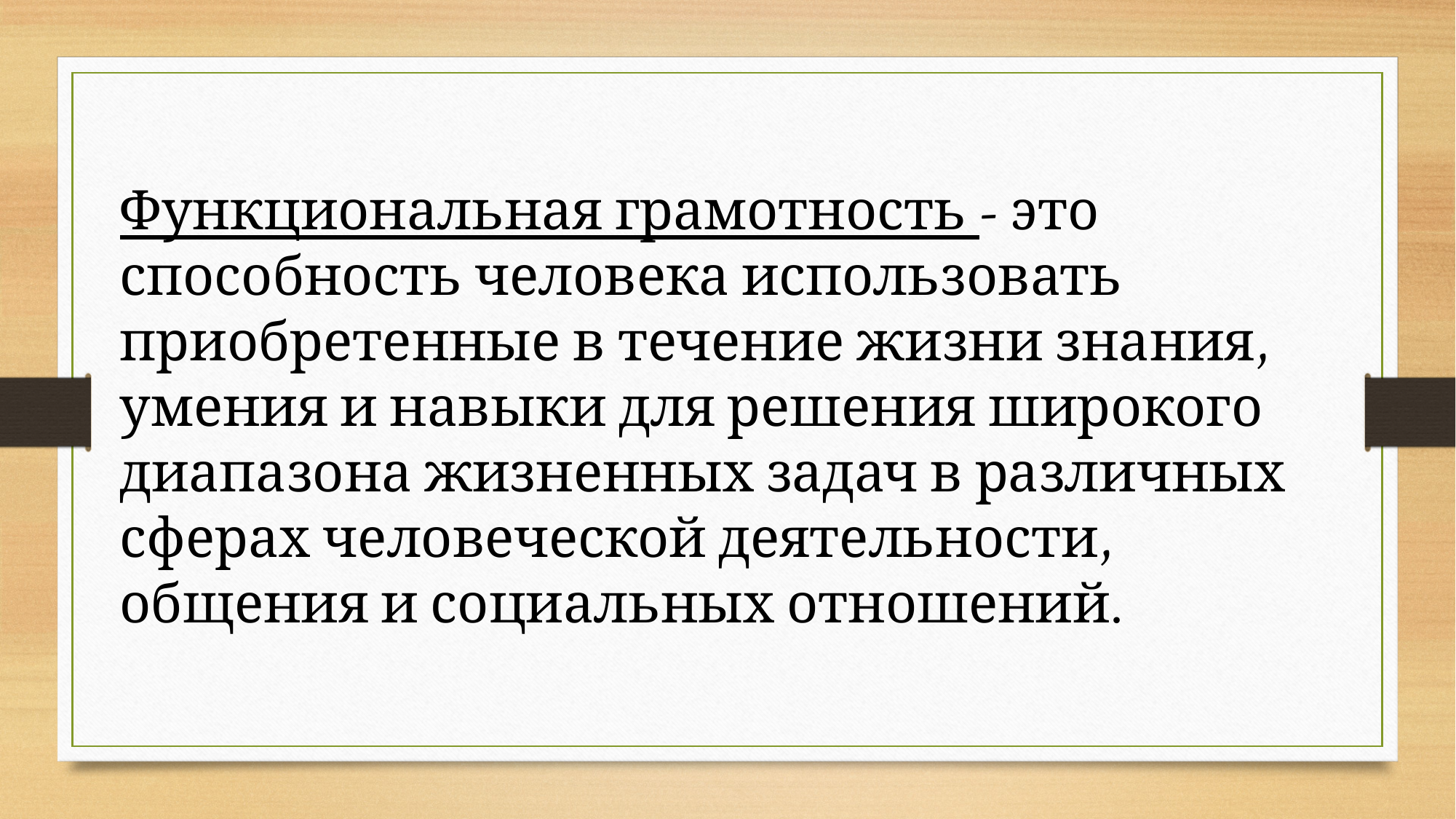

Функциональная грамотность - это способность человека использовать приобретенные в течение жизни знания, умения и навыки для решения широкого диапазона жизненных задач в различных сферах человеческой деятельности, общения и социальных отношений.